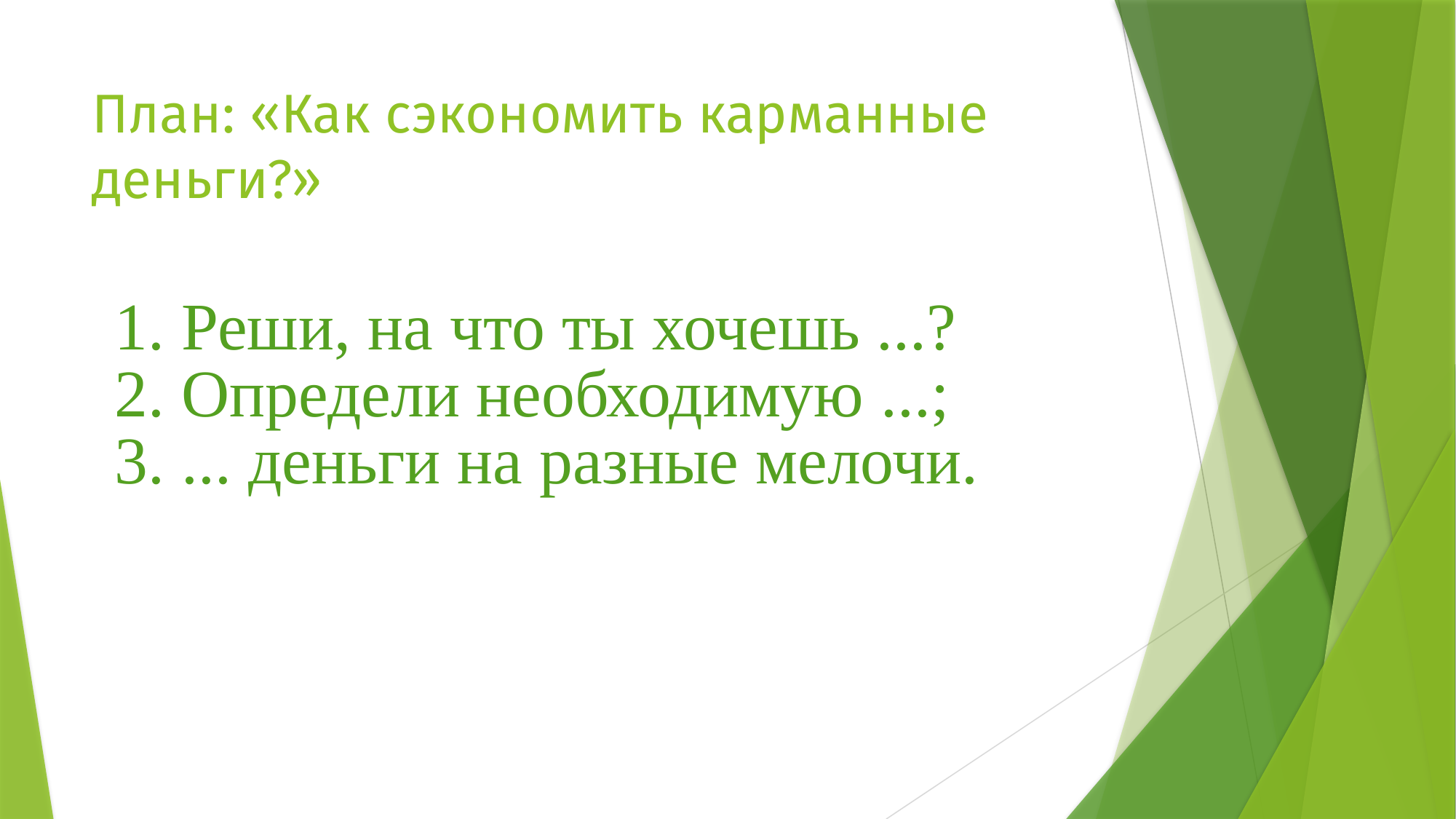

# План: «Как сэкономить карманные деньги?»

1. Реши, на что ты хочешь ...?

2. Определи необходимую ...;

3. ... деньги на разные мелочи.